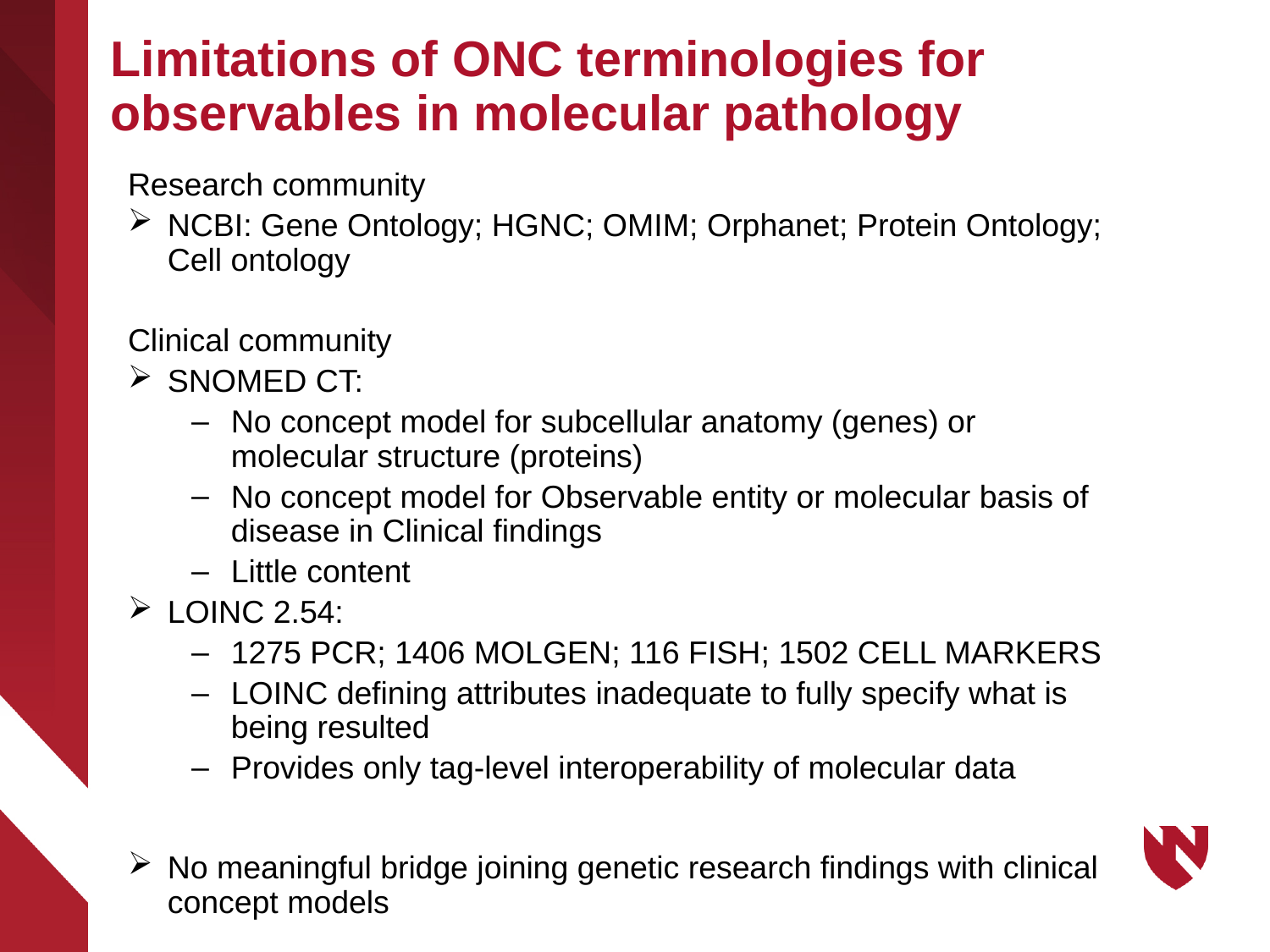

# Limitations of ONC terminologies for observables in molecular pathology
Research community
NCBI: Gene Ontology; HGNC; OMIM; Orphanet; Protein Ontology; Cell ontology

Clinical community
SNOMED CT:
No concept model for subcellular anatomy (genes) or molecular structure (proteins)
No concept model for Observable entity or molecular basis of disease in Clinical findings
Little content
LOINC 2.54:
1275 PCR; 1406 MOLGEN; 116 FISH; 1502 CELL MARKERS
LOINC defining attributes inadequate to fully specify what is being resulted
Provides only tag-level interoperability of molecular data

No meaningful bridge joining genetic research findings with clinical concept models